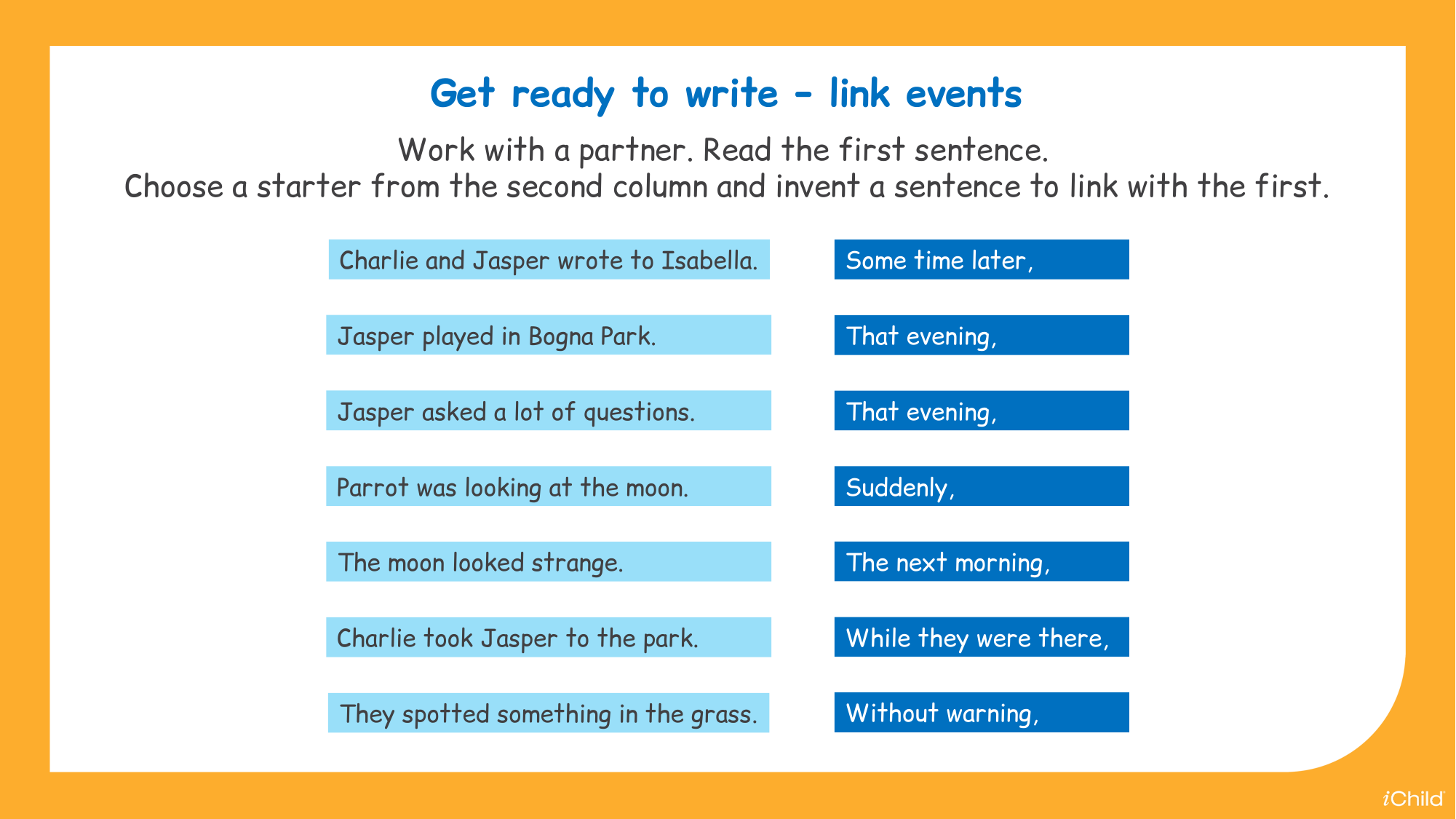

Get ready to write – link events
Work with a partner. Read the first sentence.
Choose a starter from the second column and invent a sentence to link with the first.
Charlie and Jasper wrote to Isabella.
Some time later,
Jasper played in Bogna Park.
That evening,
Jasper asked a lot of questions.
That evening,
Parrot was looking at the moon.
Suddenly,
The next morning,
The moon looked strange.
While they were there,
Charlie took Jasper to the park.
Without warning,
They spotted something in the grass.